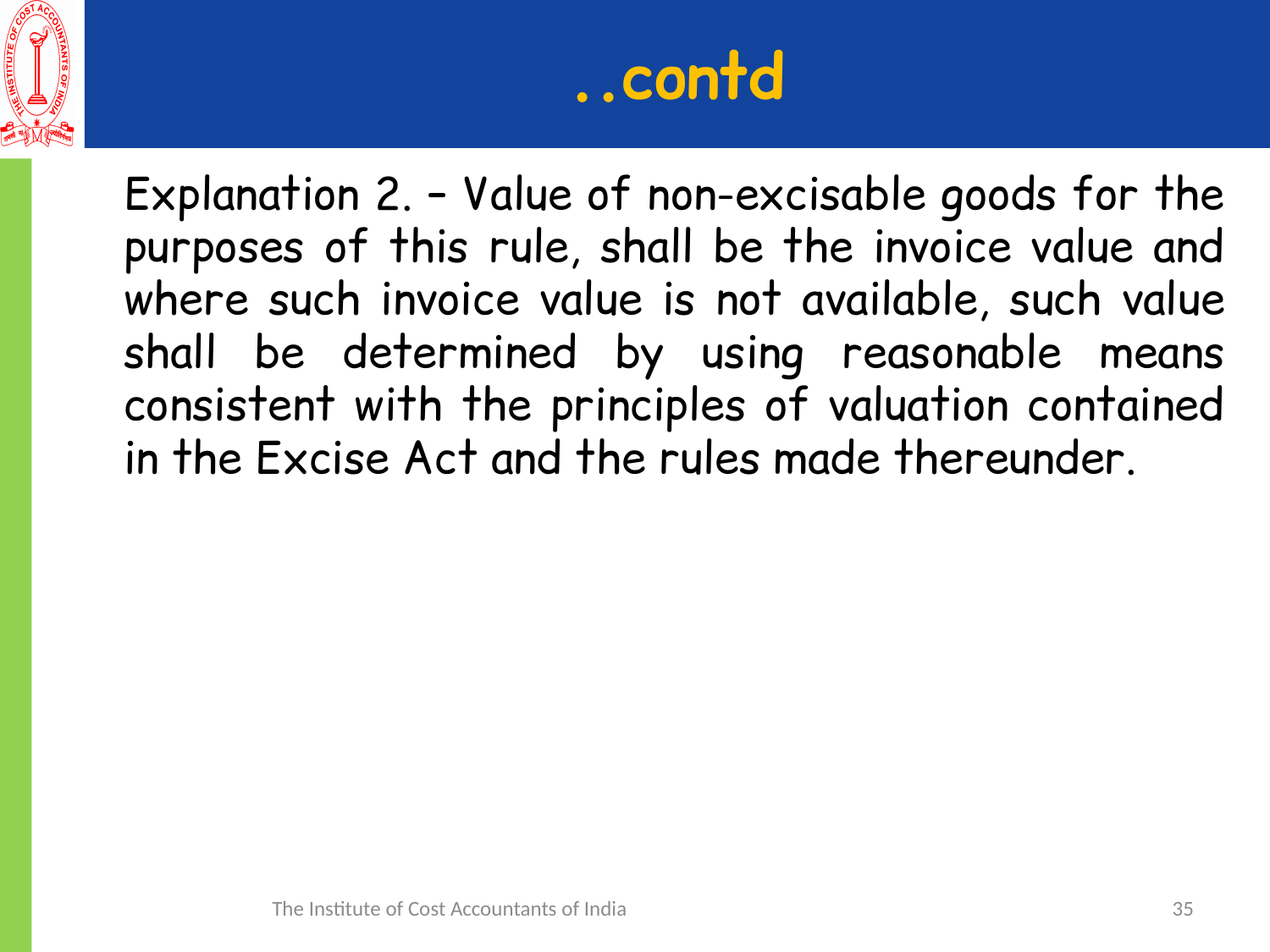

# ..contd
	Explanation 2. – Value of non-excisable goods for the purposes of this rule, shall be the invoice value and where such invoice value is not available, such value shall be determined by using reasonable means consistent with the principles of valuation contained in the Excise Act and the rules made thereunder.
The Institute of Cost Accountants of India
35